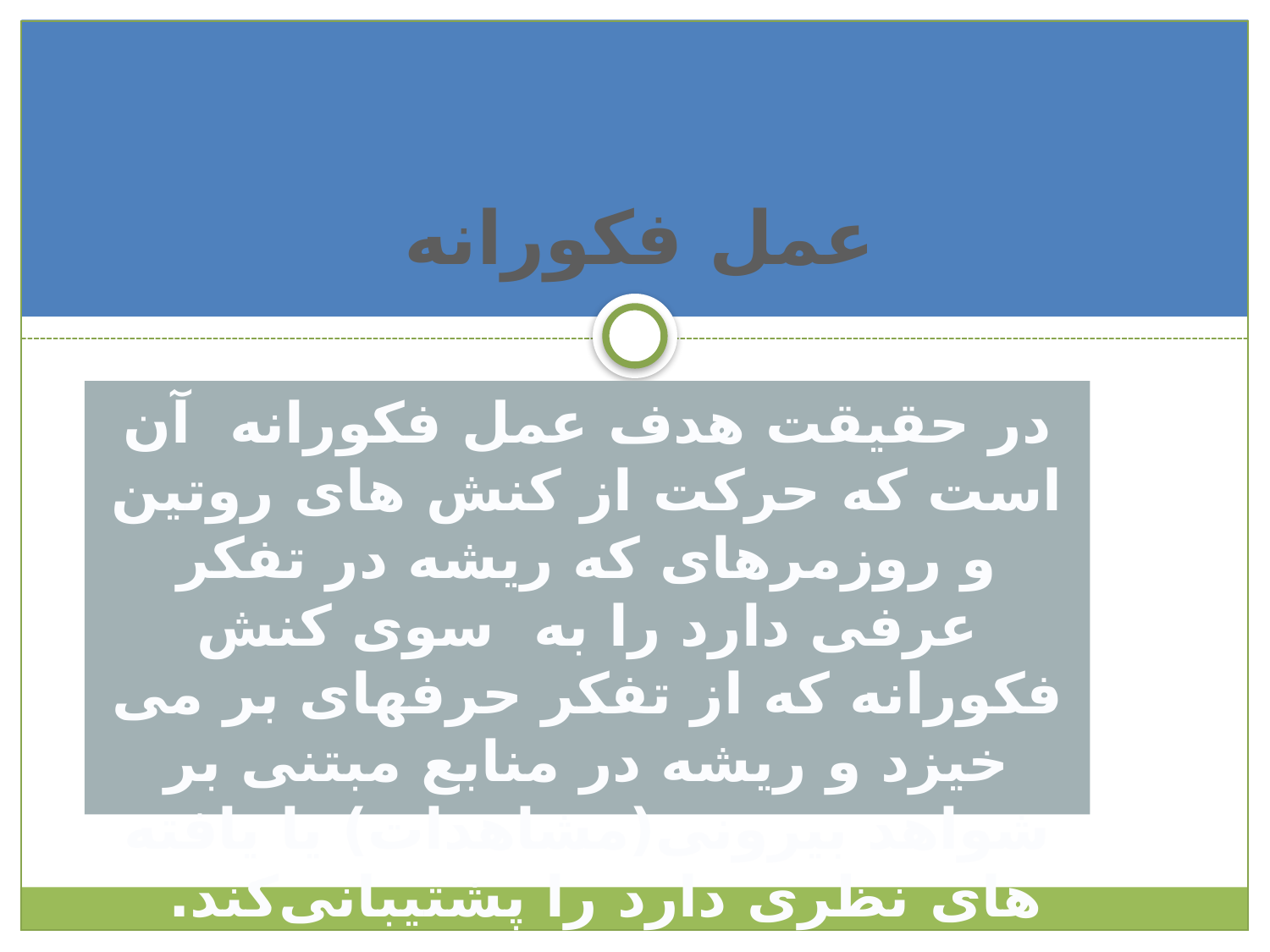

# عمل فکورانه
در حقیقت هدف عمل فکورانه  آن است که حرکت از کنش های روتین و روزمره‏ای که ریشه در تفکر عرفی دارد را به  سوی کنش فکورانه که از تفکر حرفه‏ای بر می خیزد و ریشه در منابع مبتنی بر شواهد بیرونی(مشاهدات) یا یافته های نظری دارد را پشتیبانی‌کند.